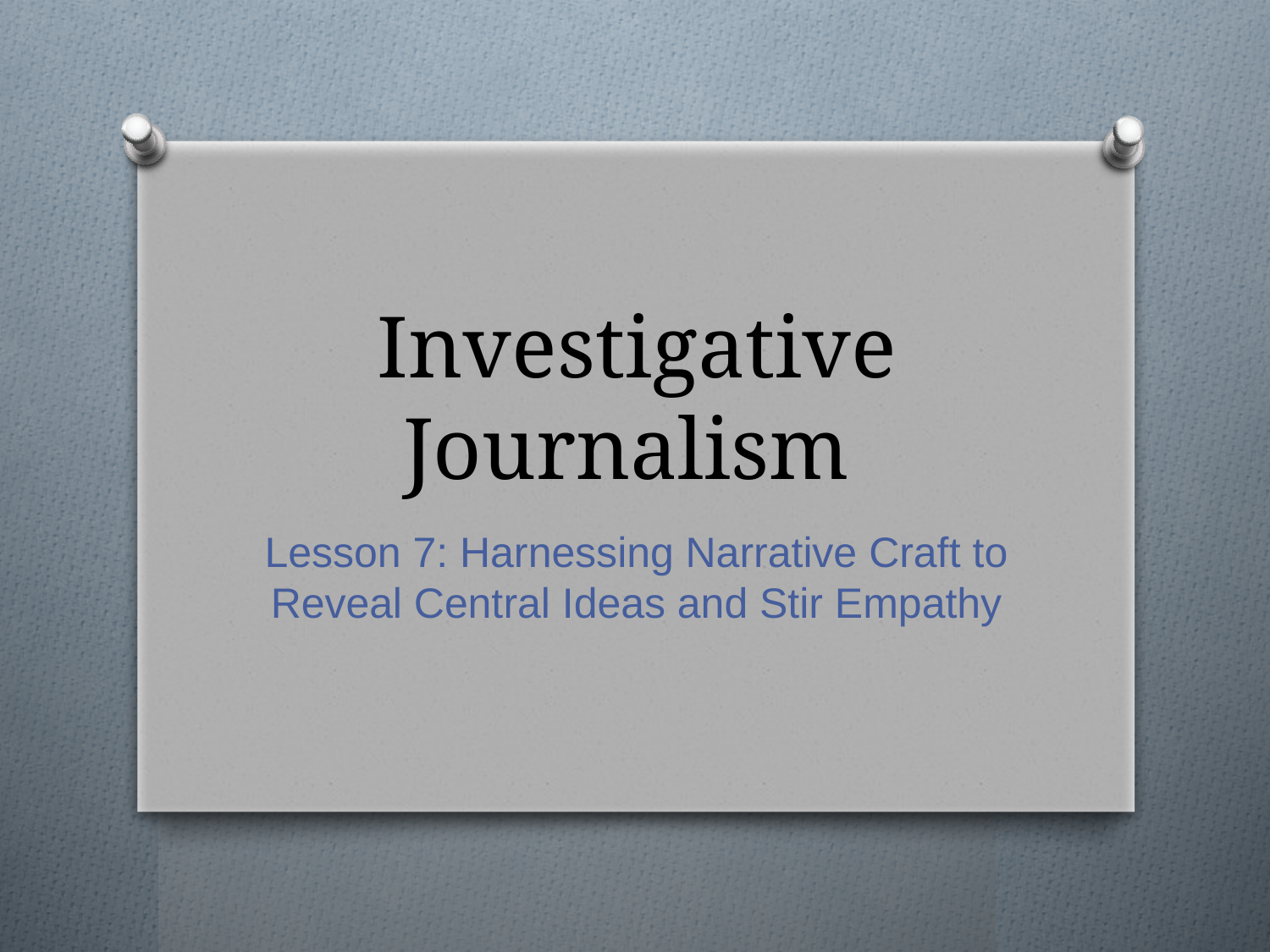

# Investigative Journalism
Lesson 7: Harnessing Narrative Craft to Reveal Central Ideas and Stir Empathy